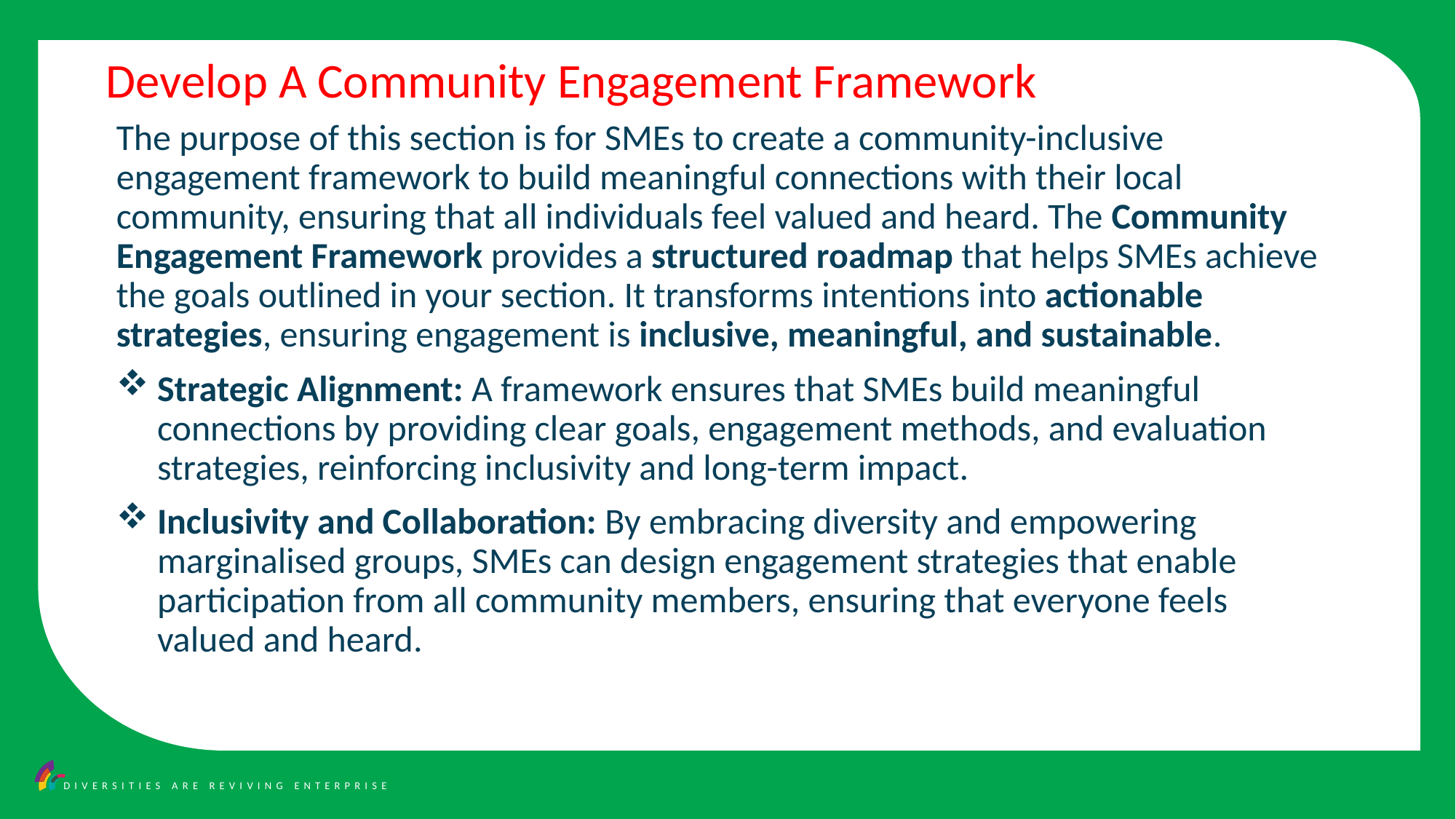

Develop A Community Engagement Framework
The purpose of this section is for SMEs to create a community-inclusive engagement framework to build meaningful connections with their local community, ensuring that all individuals feel valued and heard. The Community Engagement Framework provides a structured roadmap that helps SMEs achieve the goals outlined in your section. It transforms intentions into actionable strategies, ensuring engagement is inclusive, meaningful, and sustainable.
Strategic Alignment: A framework ensures that SMEs build meaningful connections by providing clear goals, engagement methods, and evaluation strategies, reinforcing inclusivity and long-term impact.
Inclusivity and Collaboration: By embracing diversity and empowering marginalised groups, SMEs can design engagement strategies that enable participation from all community members, ensuring that everyone feels valued and heard.